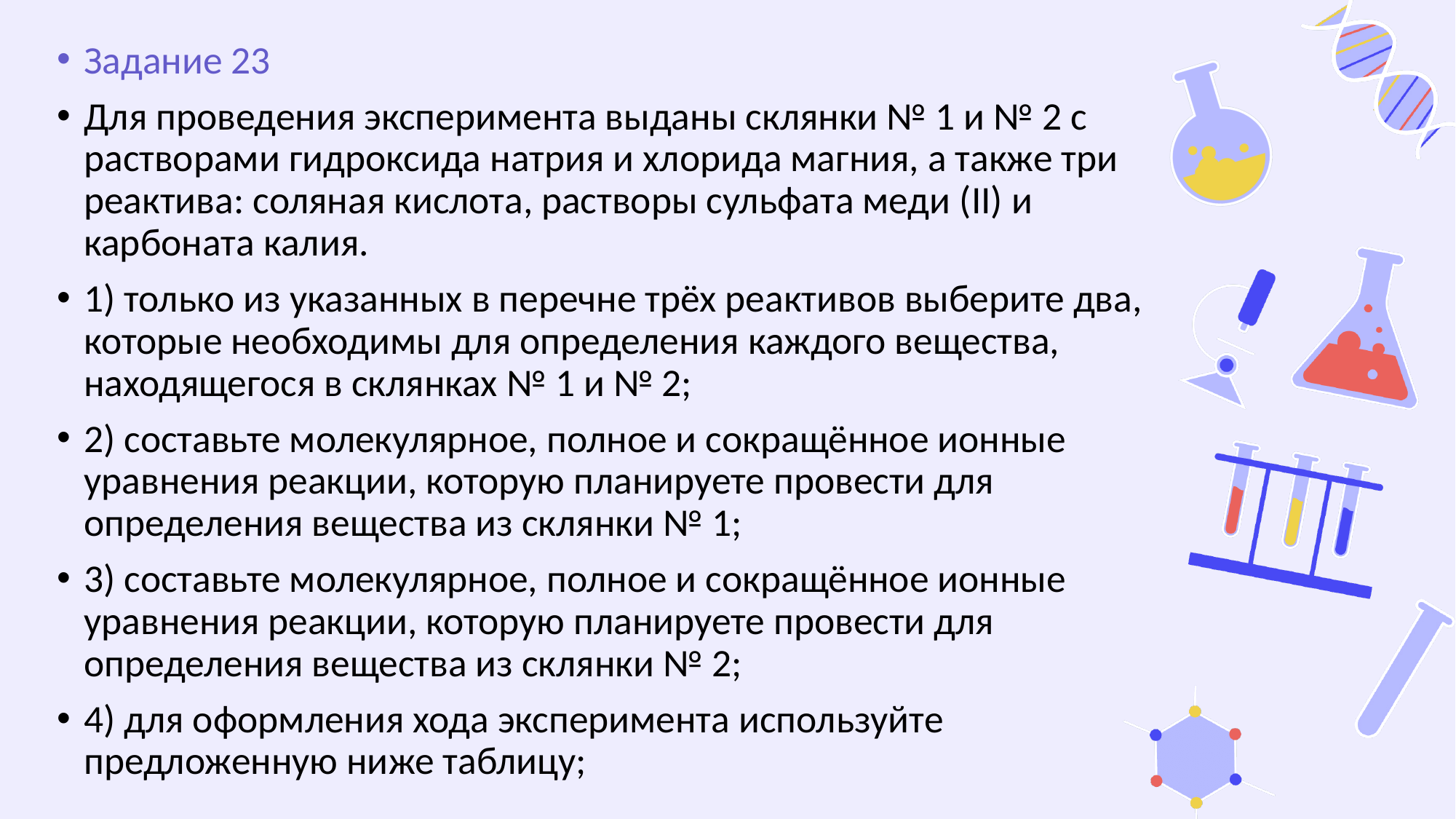

Задание 23
Для проведения эксперимента выданы склянки № 1 и № 2 с растворами гидроксида натрия и хлорида магния, а также три реактива: соляная кислота, растворы сульфата меди (II) и карбоната калия.
1) только из указанных в перечне трёх реактивов выберите два, которые необходимы для определения каждого вещества, находящегося в склянках № 1 и № 2;
2) составьте молекулярное, полное и сокращённое ионные уравнения реакции, которую планируете провести для определения вещества из склянки № 1;
3) составьте молекулярное, полное и сокращённое ионные уравнения реакции, которую планируете провести для определения вещества из склянки № 2;
4) для оформления хода эксперимента используйте предложенную ниже таблицу;